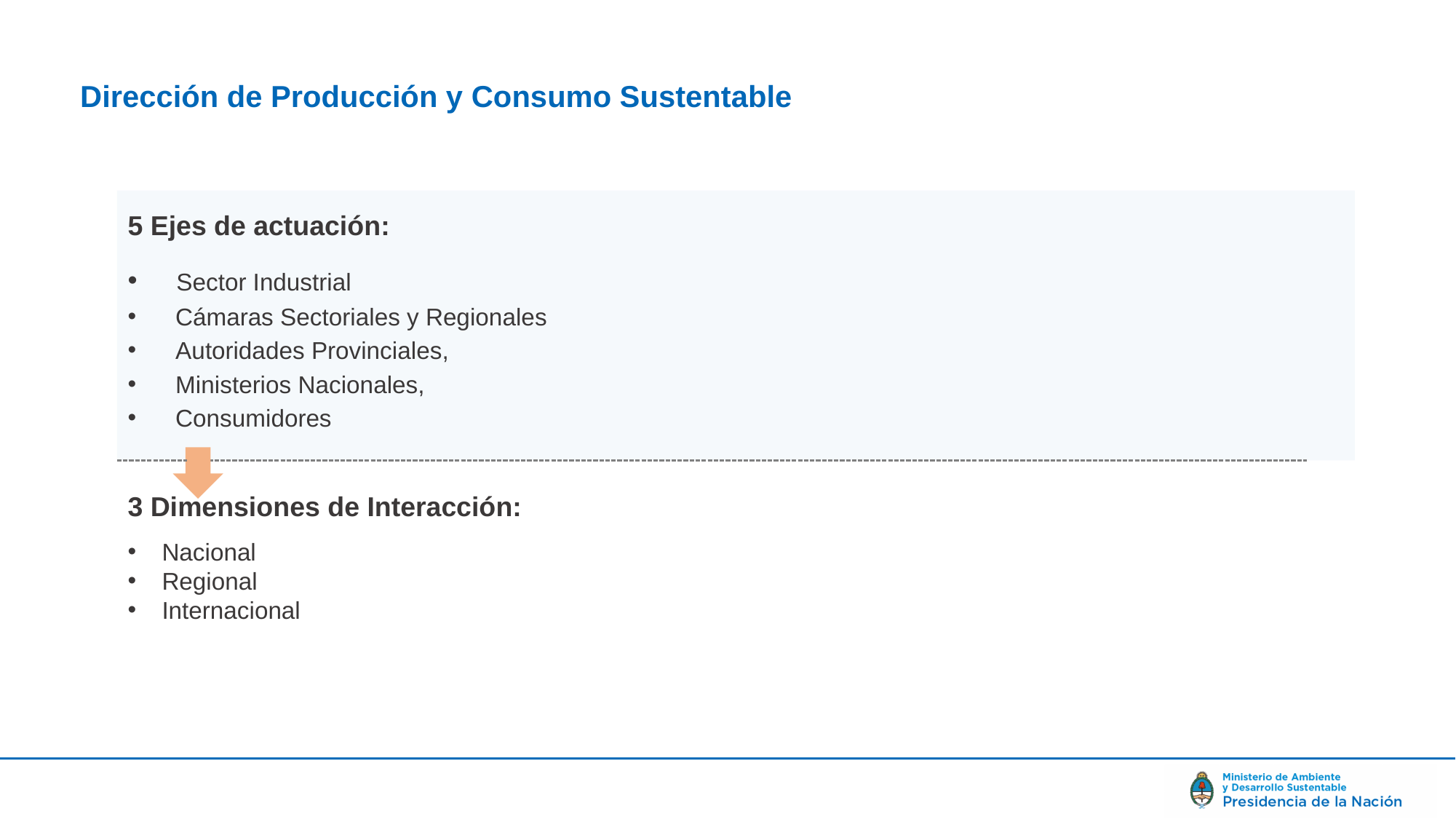

Dirección de Producción y Consumo Sustentable

5 Ejes de actuación:

 Sector Industrial
 Cámaras Sectoriales y Regionales
 Autoridades Provinciales,
 Ministerios Nacionales,
 Consumidores

3 Dimensiones de Interacción:

Nacional
Regional
Internacional